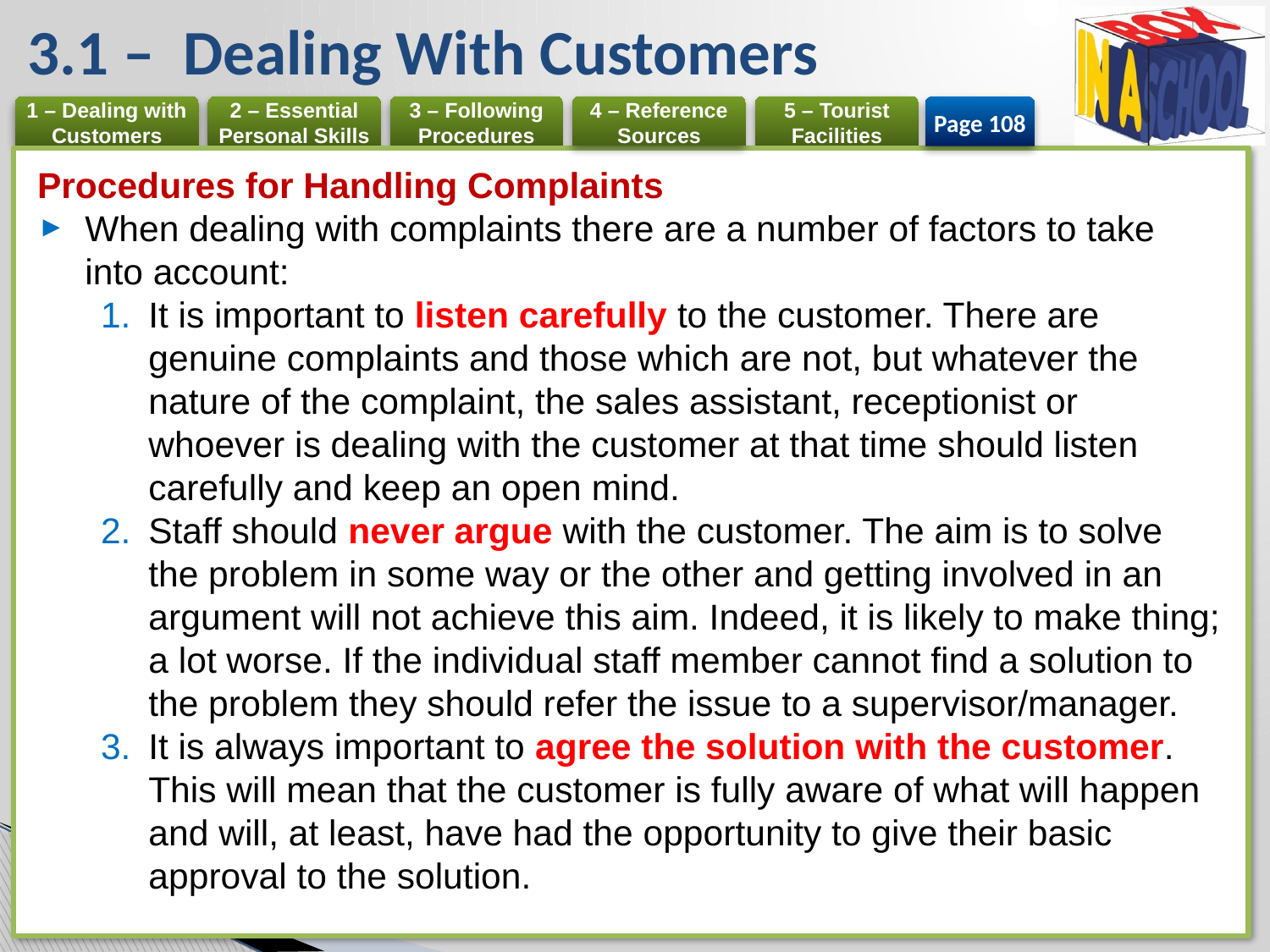

# 3.1 –  Dealing With Customers
Page 108
Procedures for Handling Complaints
When dealing with complaints there are a number of factors to take into account:
It is important to listen carefully to the customer. There are genuine complaints and those which are not, but whatever the nature of the complaint, the sales assistant, receptionist or whoever is dealing with the customer at that time should listen carefully and keep an open mind.
Staff should never argue with the customer. The aim is to solve the problem in some way or the other and getting involved in an argument will not achieve this aim. Indeed, it is likely to make thing; a lot worse. If the individual staff member cannot find a solution to the problem they should refer the issue to a supervisor/manager.
It is always important to agree the solution with the customer. This will mean that the customer is fully aware of what will happen and will, at least, have had the opportunity to give their basic approval to the solution.